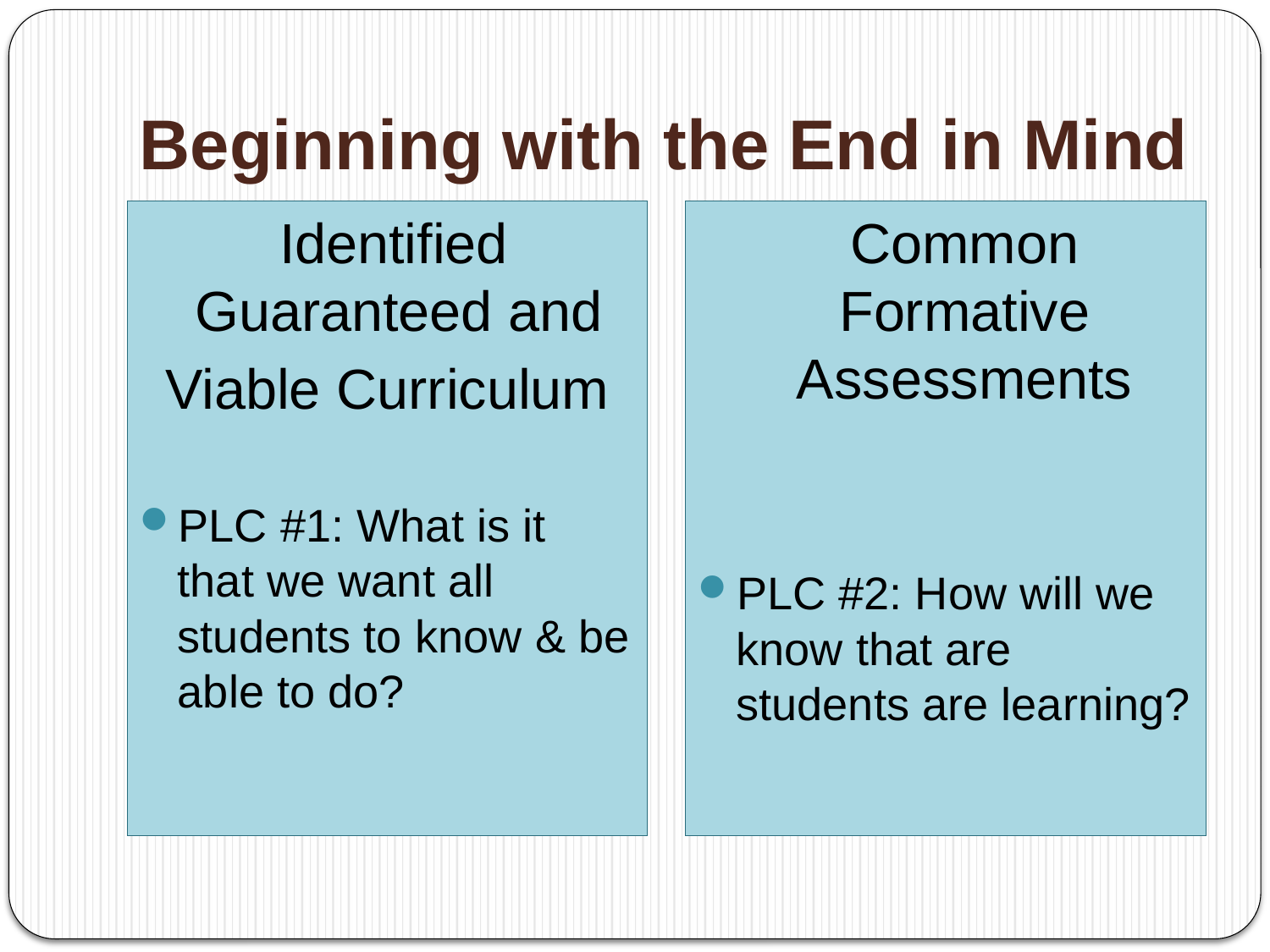

# Beginning with the End in Mind
 Identified Guaranteed and
Viable Curriculum

PLC #1: What is it that we want all students to know & be able to do?

	Common Formative Assessments

PLC #2: How will we know that are students are learning?